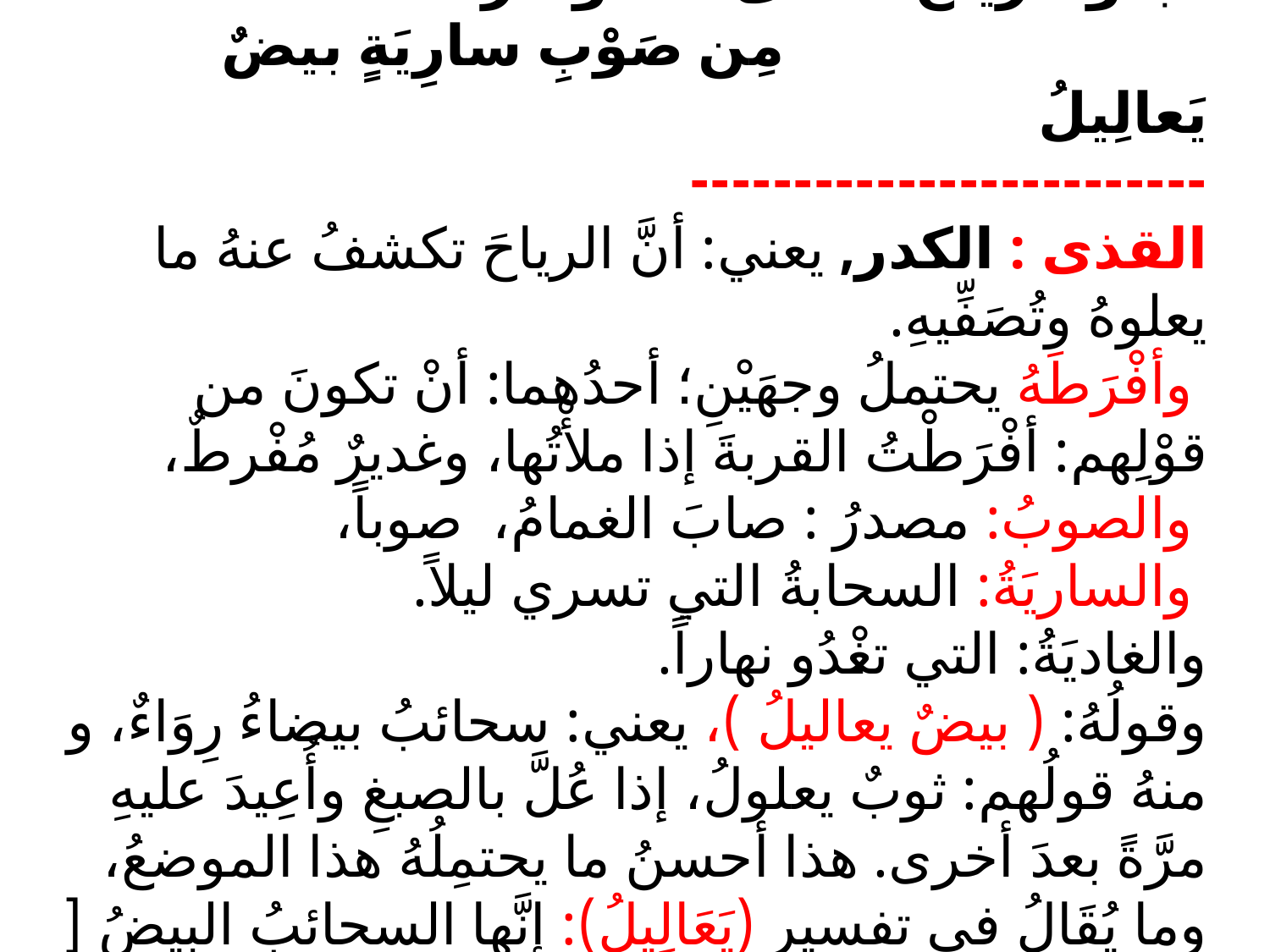

تَجْلو الرّياحُ القَذى عنهُ وأَفْرَطَهُ
                             مِن صَوْبِ سارِيَةٍ بيضٌ يَعالِيلُ
-------------------------
القذى : الكدر, يعني: أنَّ الرياحَ تكشفُ عنهُ ما يعلوهُ وتُصَفِّيهِ. 
 وأفْرَطَهُ يحتملُ وجهَيْنِ؛ أحدُهما: أنْ تكونَ من قوْلِهم: أفْرَطْتُ القربةَ إذا ملأْتُها، وغديرٌ مُفْرطٌ،
 والصوبُ: مصدرُ : صابَ الغمامُ،  صوباً،
 والساريَةُ: السحابةُ التي تسري ليلاً. 
والغاديَةُ: التي تغْدُو نهاراً. 
وقولُهُ: ( بيضٌ يعاليلُ )، يعني: سحائبُ بيضاءُ رِوَاءٌ، ومنهُ قولُهم: ثوبٌ يعلولُ، إذا عُلَّ بالصبغِ وأُعِيدَ عليهِ مرَّةً بعدَ أخرى. هذا أحسنُ ما يحتمِلُهُ هذا الموضعُ، وما يُقَالُ في تفسيرِ (يَعَالِيلُ): إنَّها السحائبُ البيضُ [ الرِّوَاءُ ].